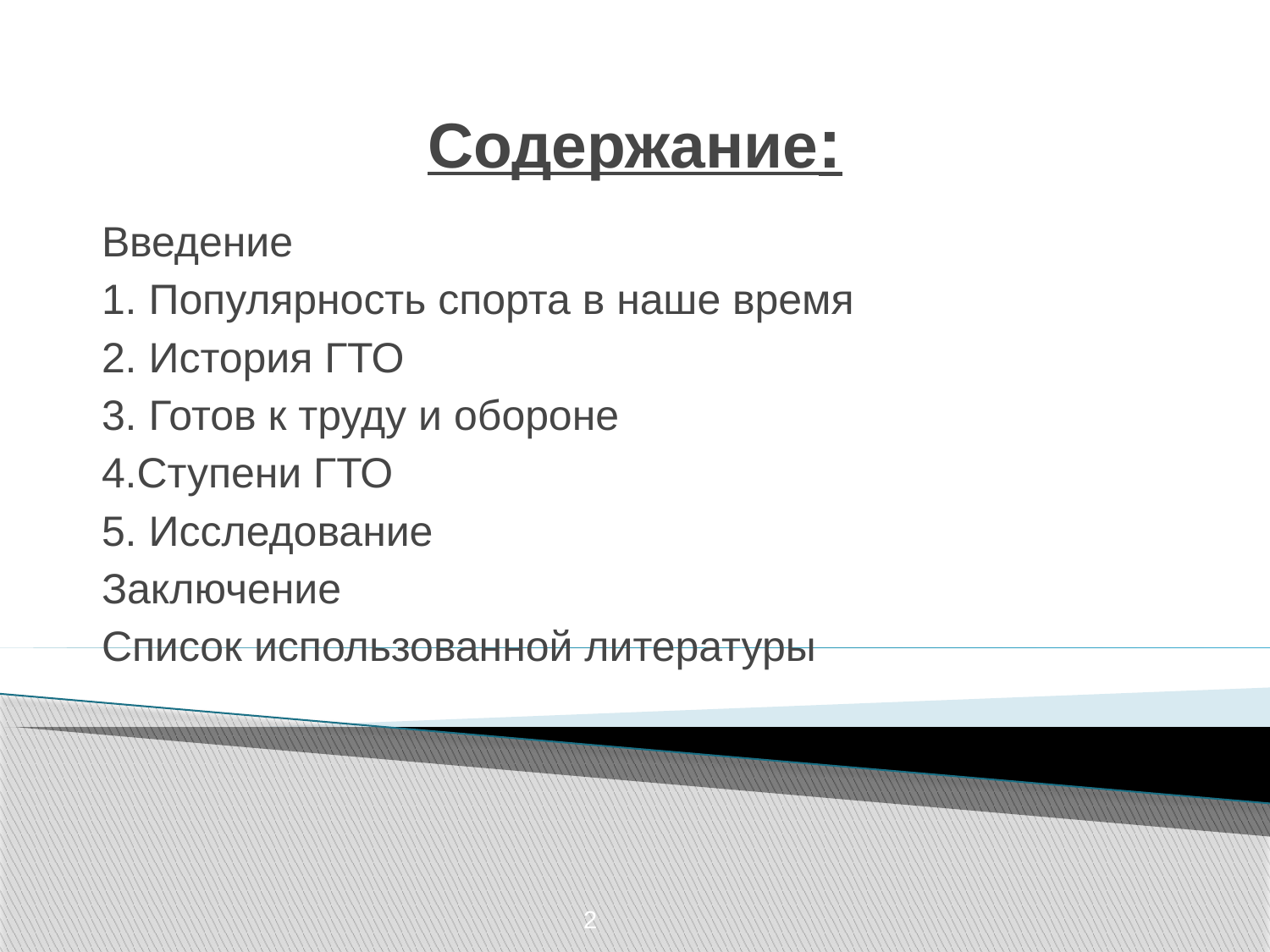

# Содержание:
Введение
1. Популярность спорта в наше время
2. История ГТО
3. Готов к труду и обороне
4.Ступени ГТО
5. Исследование
Заключение
Список использованной литературы

2